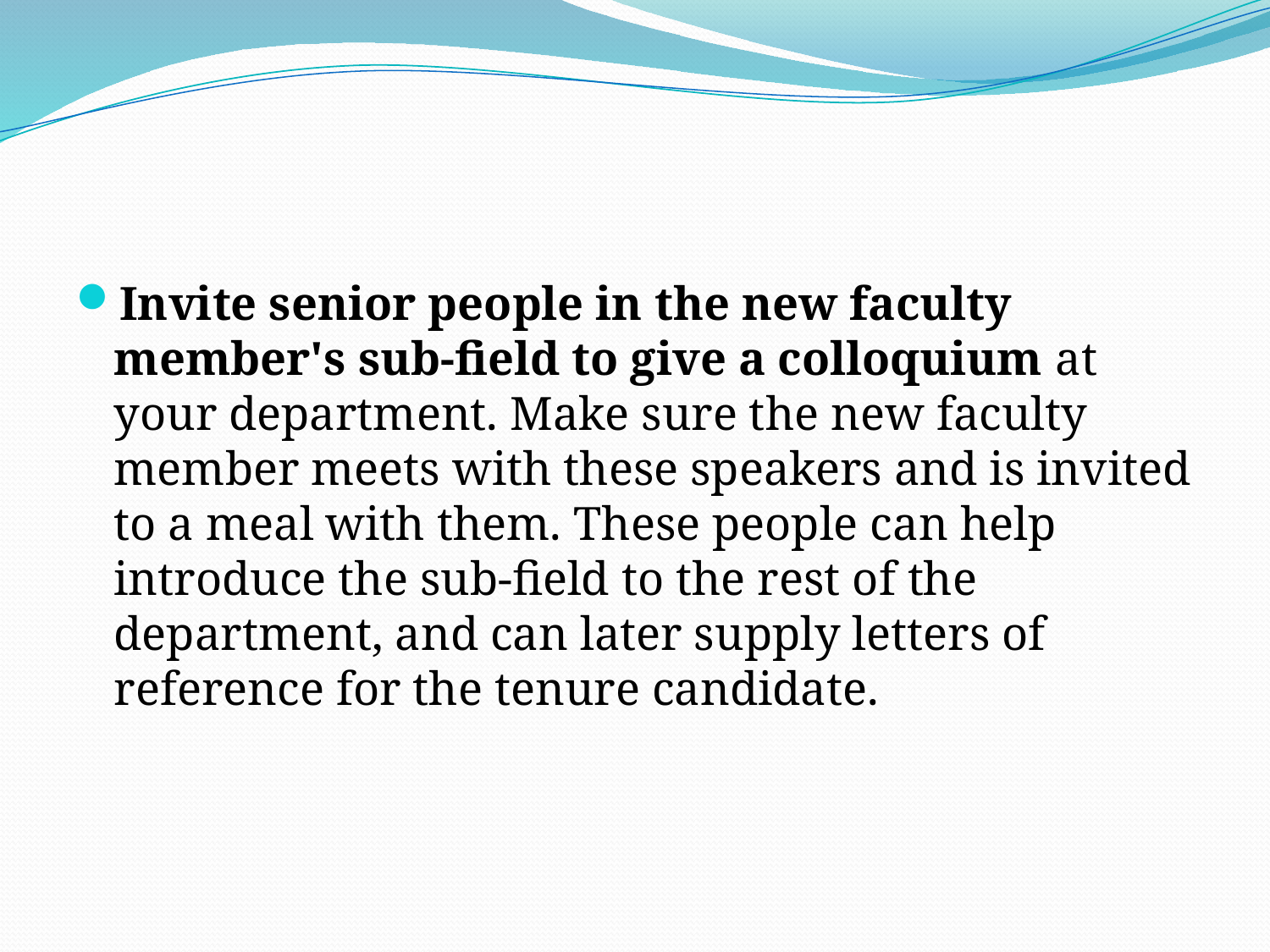

#
Invite senior people in the new faculty member's sub-field to give a colloquium at your department. Make sure the new faculty member meets with these speakers and is invited to a meal with them. These people can help introduce the sub-field to the rest of the department, and can later supply letters of reference for the tenure candidate.